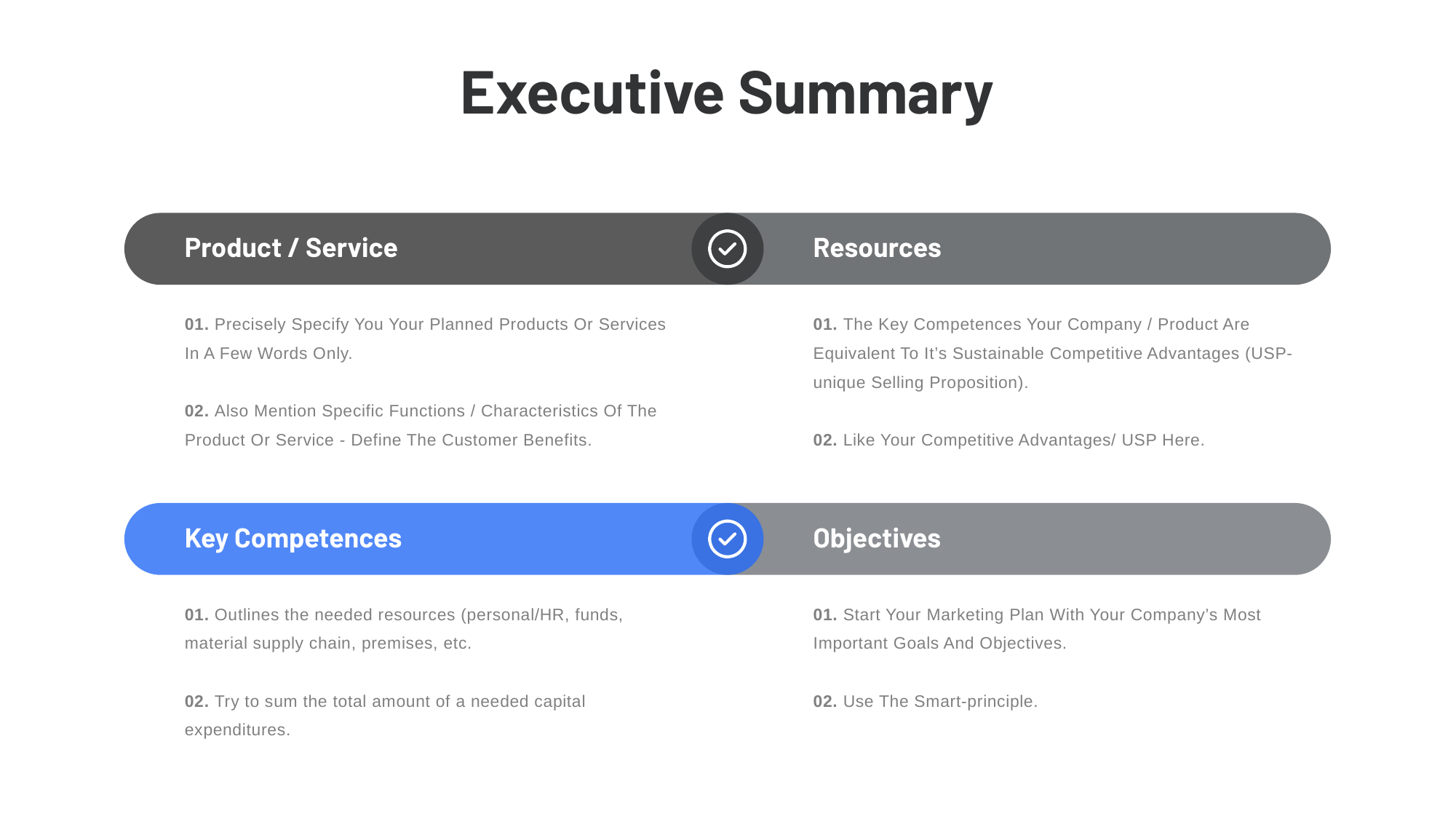

Executive Summary

Product / Service
Resources

01. Precisely Specify You Your Planned Products Or Services In A Few Words Only.

02. Also Mention Specific Functions / Characteristics Of The Product Or Service - Define The Customer Benefits.
01. The Key Competences Your Company / Product Are Equivalent To It’s Sustainable Competitive Advantages (USP-unique Selling Proposition).

02. Like Your Competitive Advantages/ USP Here.

Key Competences
Objectives

01. Outlines the needed resources (personal/HR, funds, material supply chain, premises, etc.

02. Try to sum the total amount of a needed capital expenditures.
01. Start Your Marketing Plan With Your Company’s Most Important Goals And Objectives.

02. Use The Smart-principle.